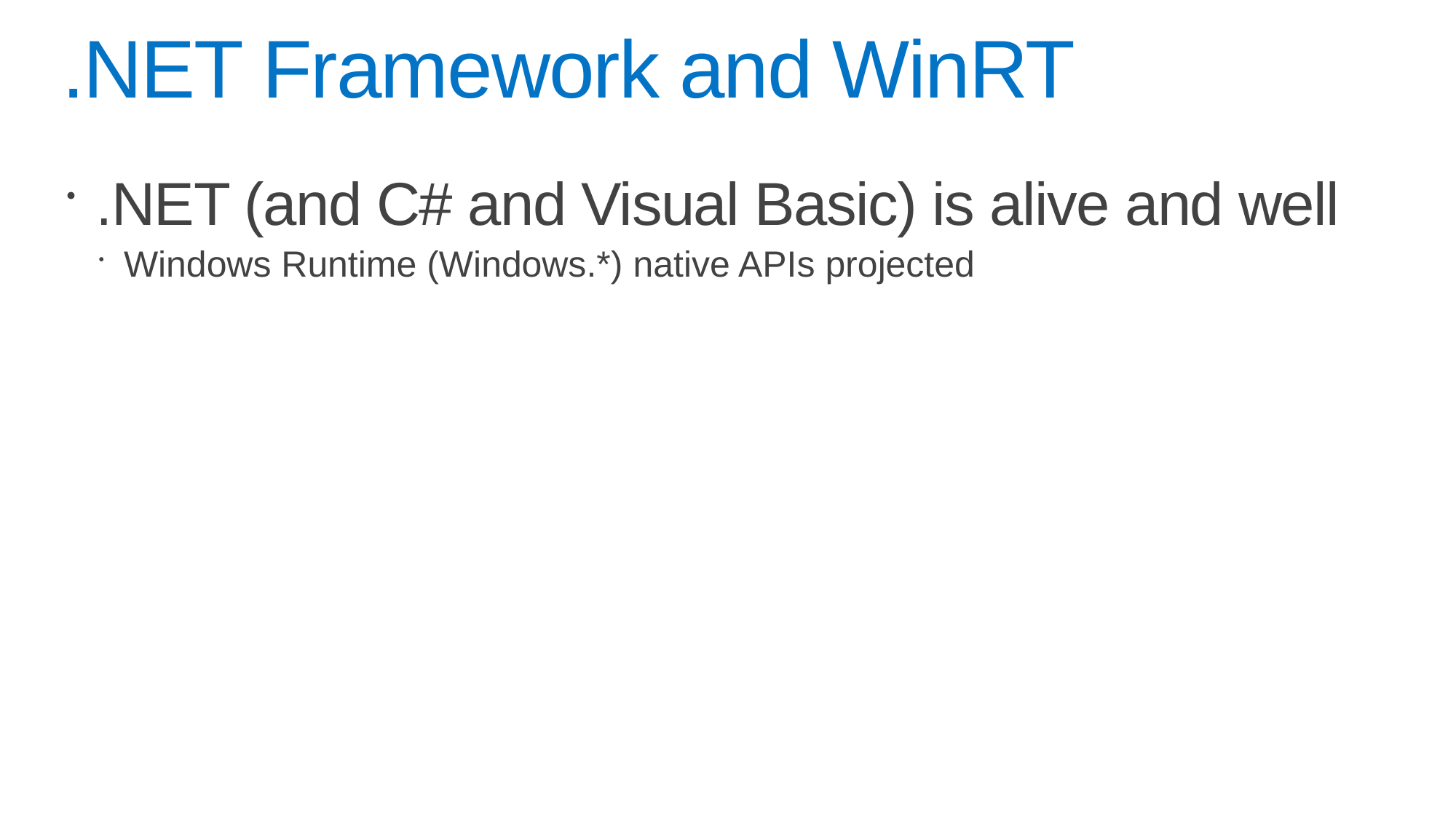

# .NET Framework and WinRT
.NET (and C# and Visual Basic) is alive and well
Windows Runtime (Windows.*) native APIs projected